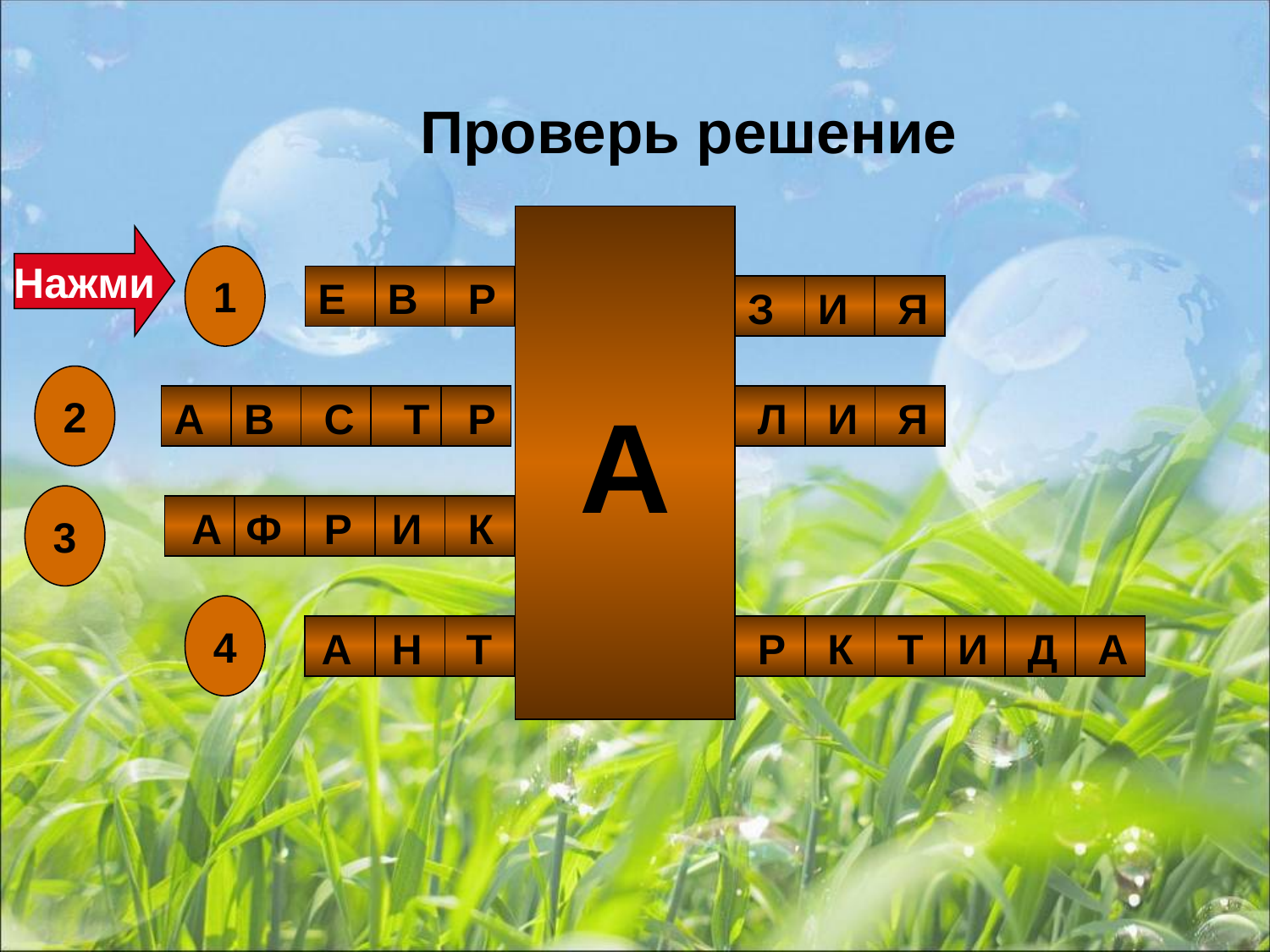

# Проверь решение
А
Нажми
1

Е
В
Р

З
И
Я
2

А
В
С
Т
Р

Л
И
Я
3

А
Ф
Р
И
К
4

А
Н
Т

Р
К
Т
И
Д
А